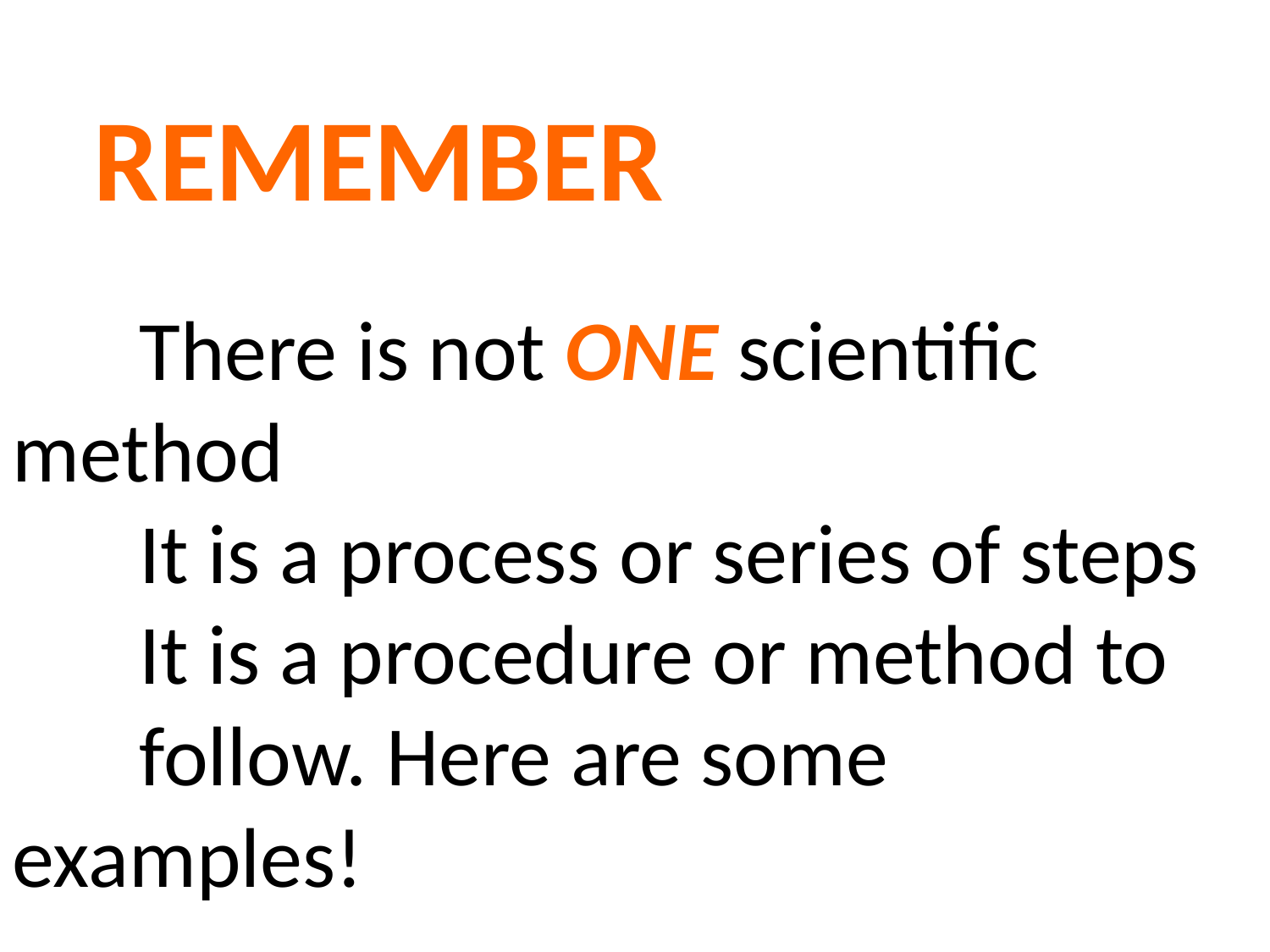

REMEMBER
	There is not ONE scientific method
	It is a process or series of steps
	It is a procedure or method to   	follow. Here are some examples!